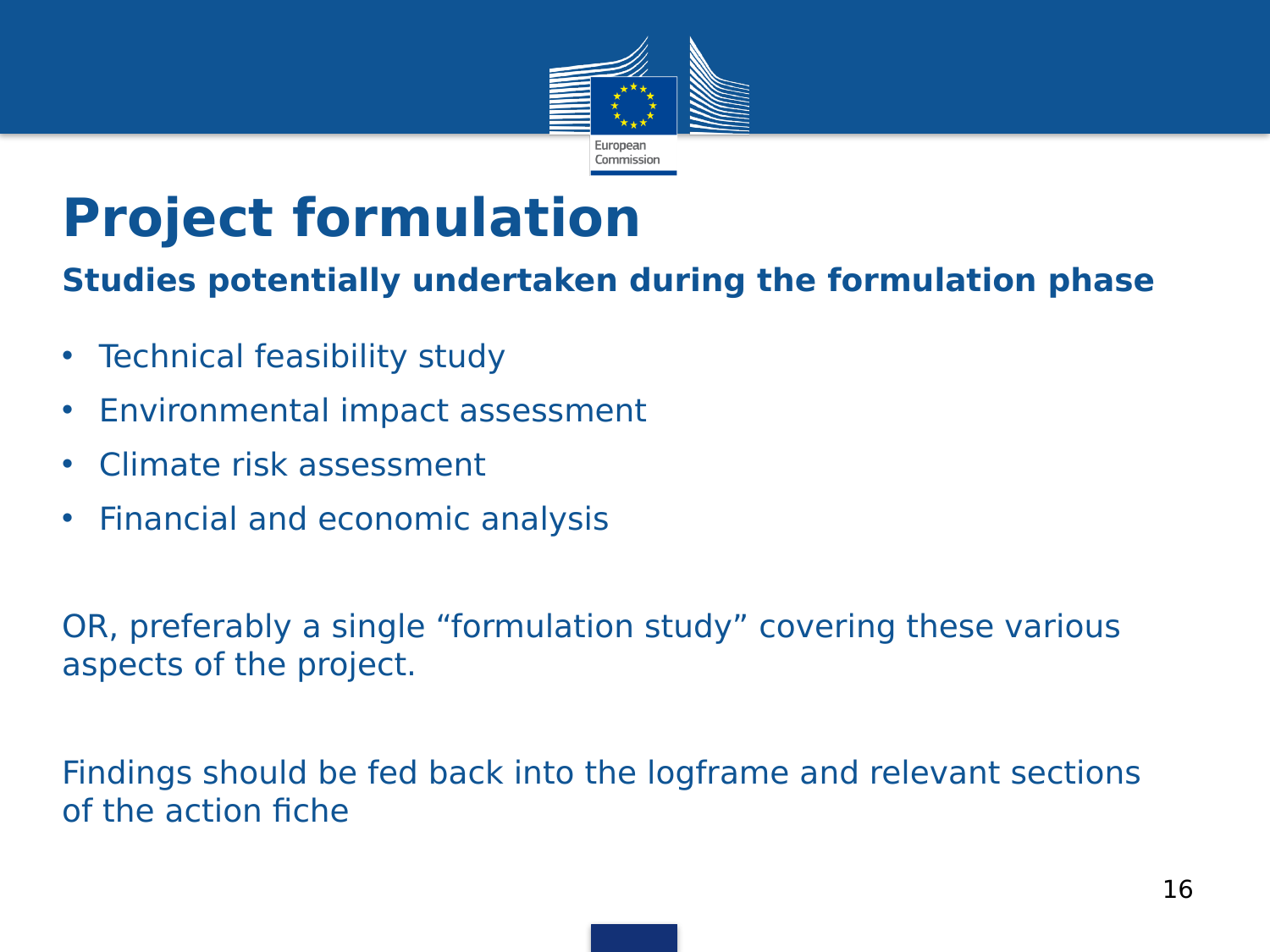

# Project formulation
Studies potentially undertaken during the formulation phase

Technical feasibility study
Environmental impact assessment
Climate risk assessment
Financial and economic analysis

OR, preferably a single “formulation study” covering these various aspects of the project.

Findings should be fed back into the logframe and relevant sections of the action fiche
16